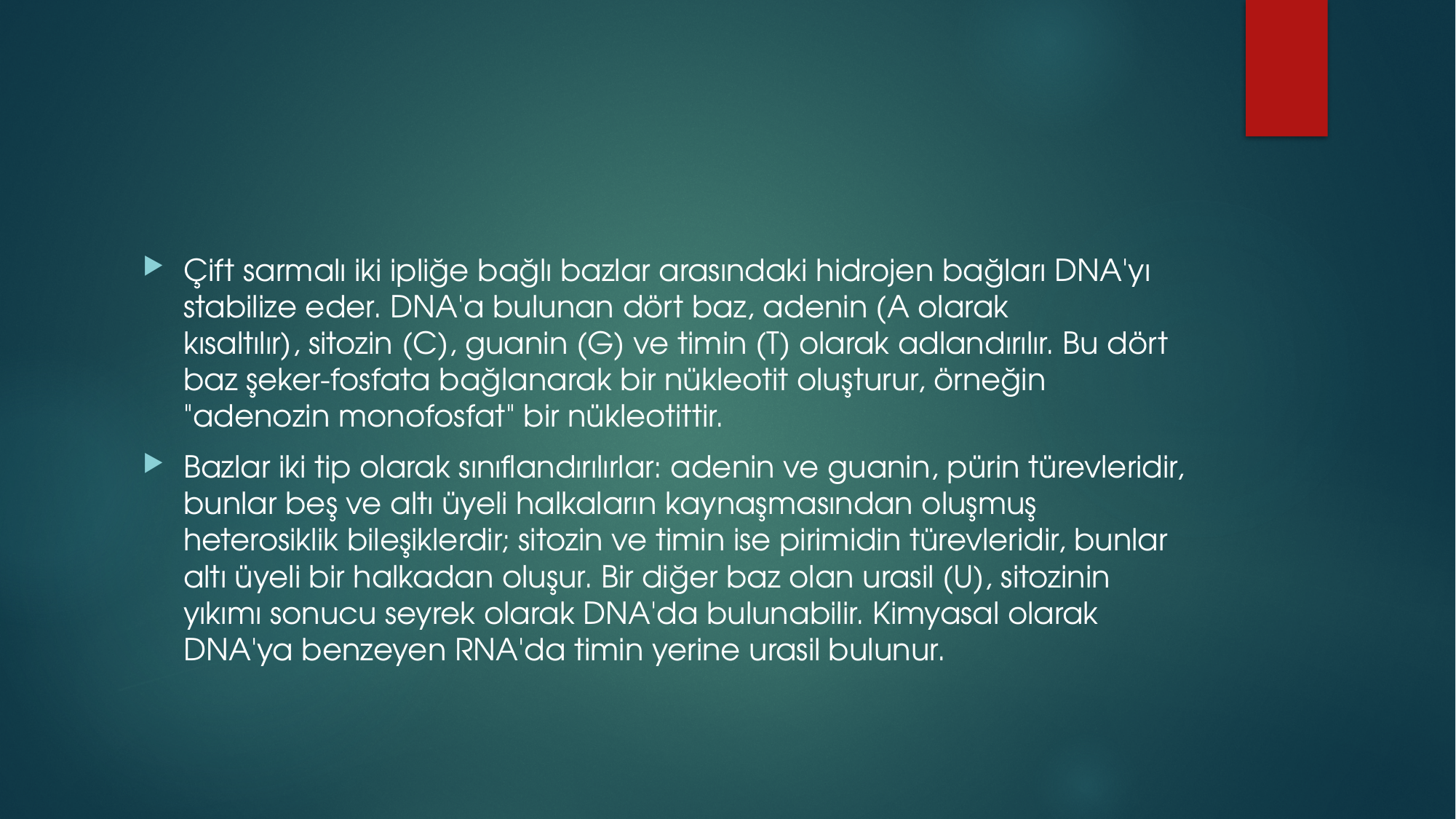

#
Çift sarmalı iki ipliğe bağlı bazlar arasındaki hidrojen bağları DNA'yı stabilize eder. DNA'a bulunan dört baz, adenin (A olarak kısaltılır), sitozin (C), guanin (G) ve timin (T) olarak adlandırılır. Bu dört baz şeker-fosfata bağlanarak bir nükleotit oluşturur, örneğin "adenozin monofosfat" bir nükleotittir.
Bazlar iki tip olarak sınıflandırılırlar: adenin ve guanin, pürin türevleridir, bunlar beş ve altı üyeli halkaların kaynaşmasından oluşmuş heterosiklik bileşiklerdir; sitozin ve timin ise pirimidin türevleridir, bunlar altı üyeli bir halkadan oluşur. Bir diğer baz olan urasil (U), sitozinin yıkımı sonucu seyrek olarak DNA'da bulunabilir. Kimyasal olarak DNA'ya benzeyen RNA'da timin yerine urasil bulunur.